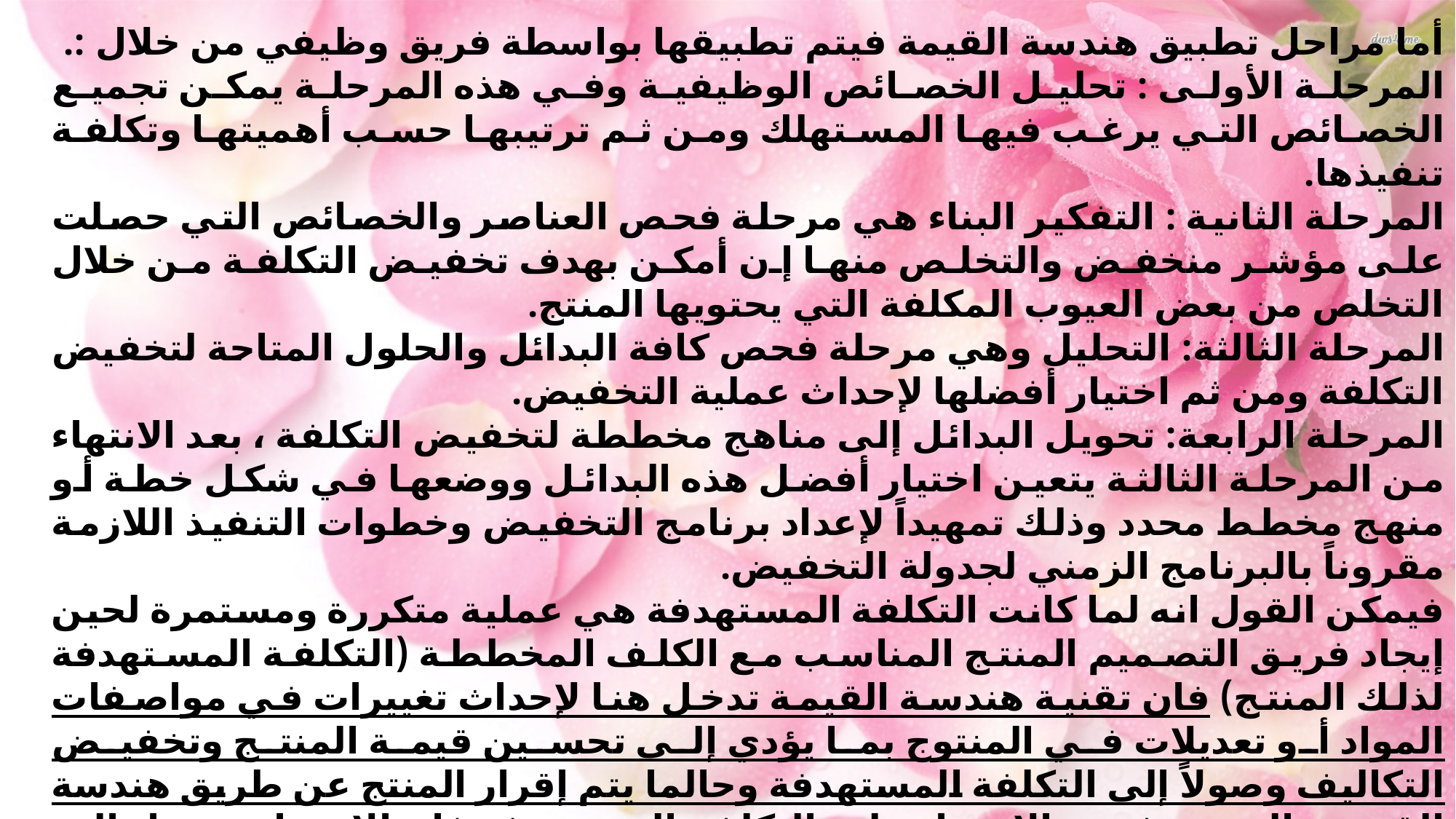

أما مراحل تطبيق هندسة القيمة فيتم تطبيقها بواسطة فريق وظيفي من خلال :.
المرحلة الأولى : تحليل الخصائص الوظيفية وفي هذه المرحلة يمكن تجميع الخصائص التي يرغب فيها المستهلك ومن ثم ترتيبها حسب أهميتها وتكلفة تنفيذها.
المرحلة الثانية : التفكير البناء هي مرحلة فحص العناصر والخصائص التي حصلت على مؤشر منخفض والتخلص منها إن أمكن بهدف تخفيض التكلفة من خلال التخلص من بعض العيوب المكلفة التي يحتويها المنتج.
المرحلة الثالثة: التحليل وهي مرحلة فحص كافة البدائل والحلول المتاحة لتخفيض التكلفة ومن ثم اختيار أفضلها لإحداث عملية التخفيض.
المرحلة الرابعة: تحويل البدائل إلى مناهج مخططة لتخفيض التكلفة ، بعد الانتهاء من المرحلة الثالثة يتعين اختيار أفضل هذه البدائل ووضعها في شكل خطة أو منهج مخطط محدد وذلك تمهيداً لإعداد برنامج التخفيض وخطوات التنفيذ اللازمة مقروناً بالبرنامج الزمني لجدولة التخفيض.
فيمكن القول انه لما كانت التكلفة المستهدفة هي عملية متكررة ومستمرة لحين إيجاد فريق التصميم المنتج المناسب مع الكلف المخططة (التكلفة المستهدفة لذلك المنتج) فان تقنية هندسة القيمة تدخل هنا لإحداث تغييرات في مواصفات المواد أو تعديلات في المنتوج بما يؤدي إلى تحسين قيمة المنتج وتخفيض التكاليف وصولاً إلى التكلفة المستهدفة وحالما يتم إقرار المنتج عن طريق هندسة القيمة والبدء بتنفيذه بالاعتماد على التكلفة المستهدفة فان الاهتمام يتحول إلى تقنية التحسين المستمر الـ Kaizen.